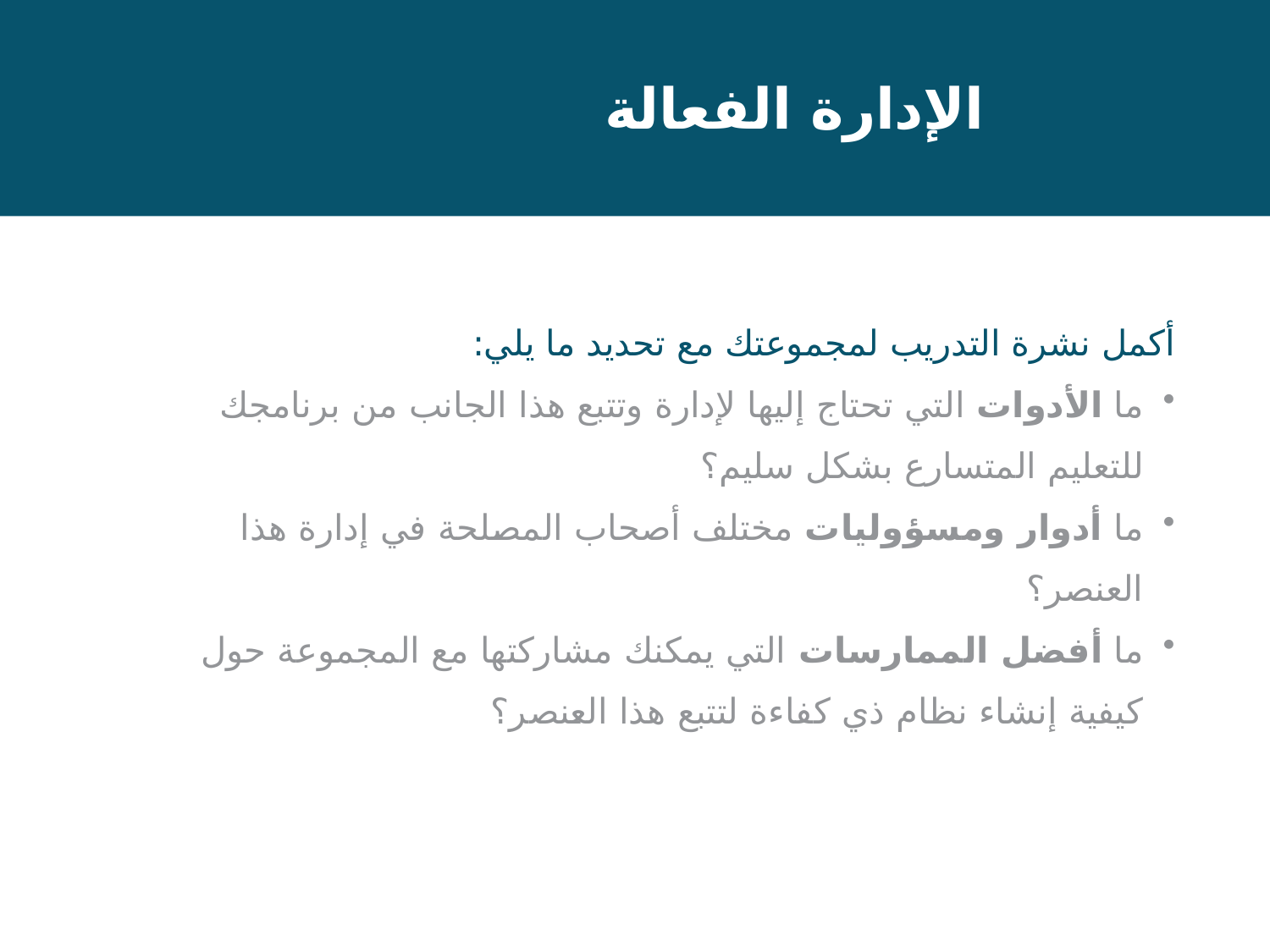

# الإدارة الفعالة
أكمل نشرة التدريب لمجموعتك مع تحديد ما يلي:
ما الأدوات التي تحتاج إليها لإدارة وتتبع هذا الجانب من برنامجك للتعليم المتسارع بشكل سليم؟
ما أدوار ومسؤوليات مختلف أصحاب المصلحة في إدارة هذا العنصر؟
ما أفضل الممارسات التي يمكنك مشاركتها مع المجموعة حول كيفية إنشاء نظام ذي كفاءة لتتبع هذا العنصر؟